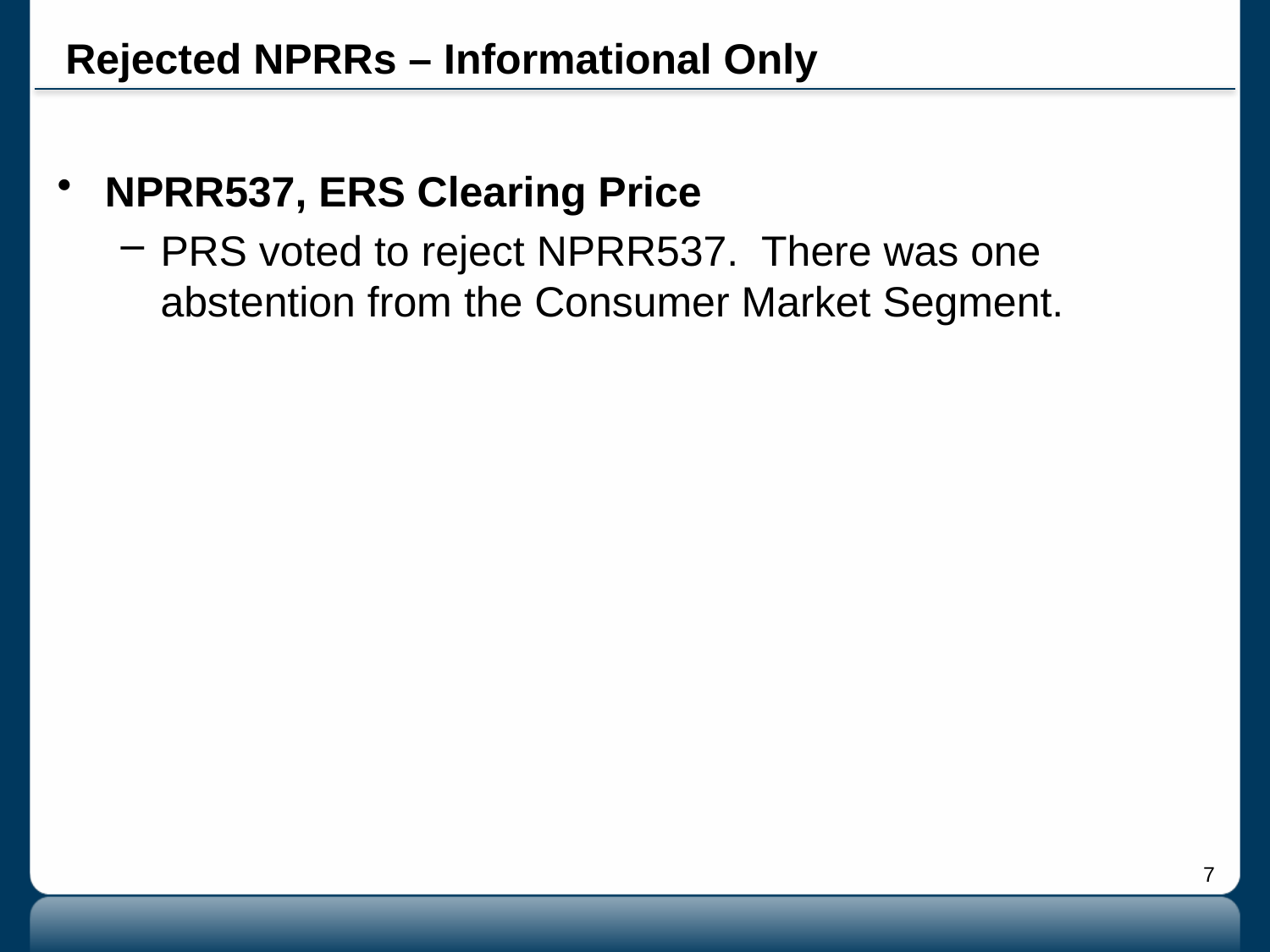

# Rejected NPRRs – Informational Only

NPRR537, ERS Clearing Price
PRS voted to reject NPRR537.  There was one abstention from the Consumer Market Segment.